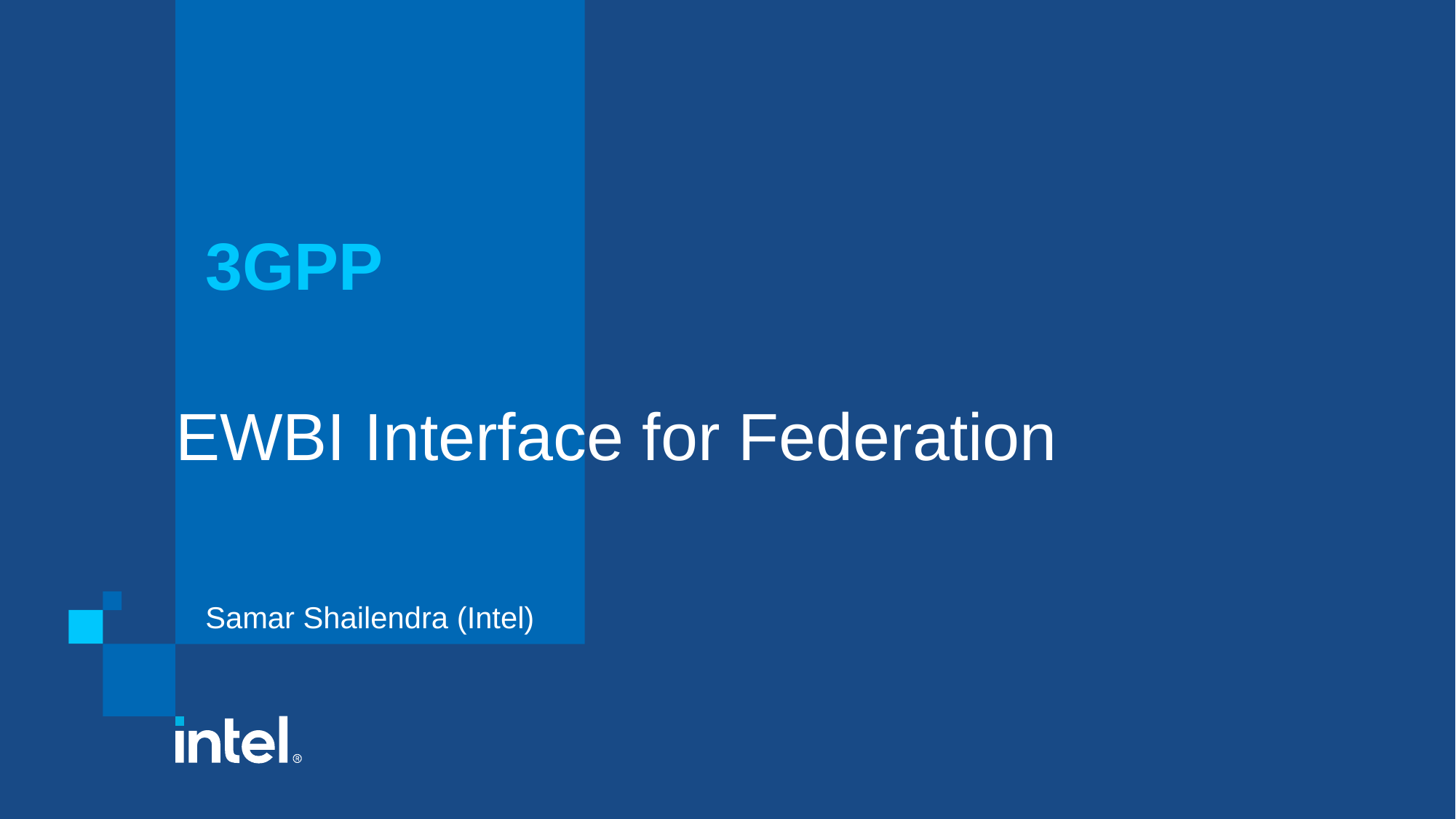

3GPP
# EWBI Interface for Federation
Samar Shailendra (Intel)